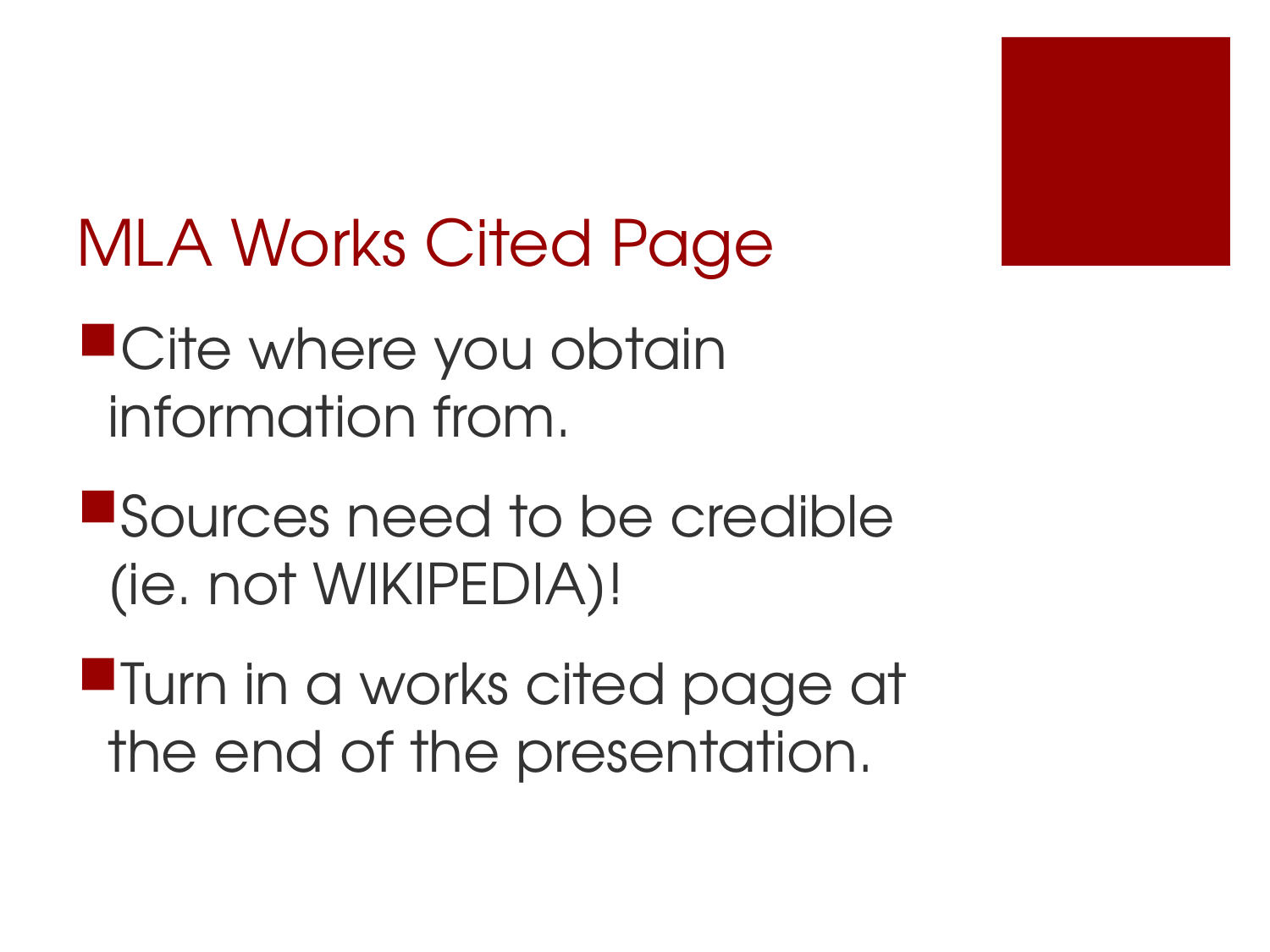

# MLA Works Cited Page
Cite where you obtain information from.
Sources need to be credible (ie. not WIKIPEDIA)!
Turn in a works cited page at the end of the presentation.